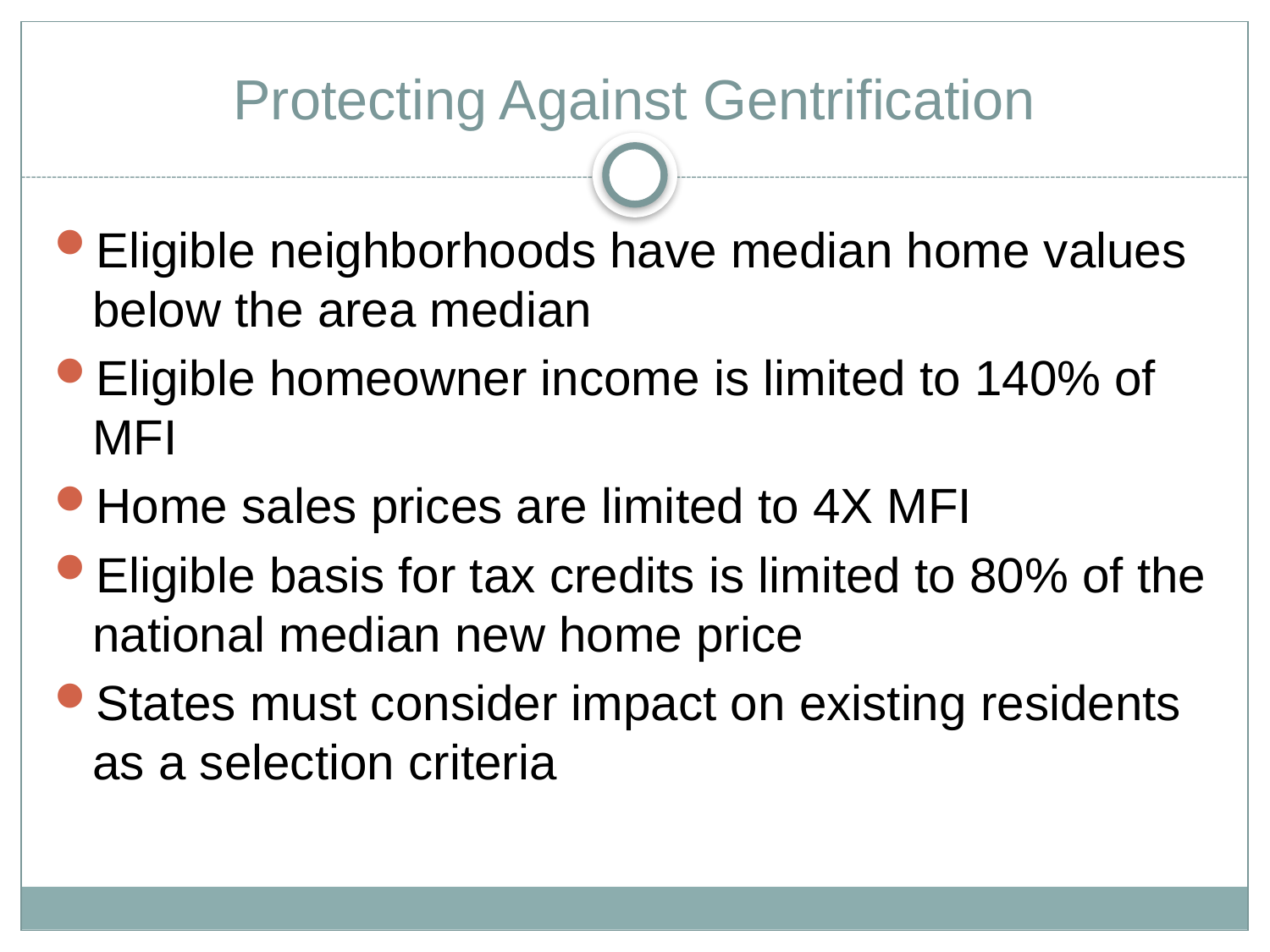

# Protecting Against Gentrification
Eligible neighborhoods have median home values below the area median
Eligible homeowner income is limited to 140% of MFI
Home sales prices are limited to 4X MFI
Eligible basis for tax credits is limited to 80% of the national median new home price
States must consider impact on existing residents as a selection criteria